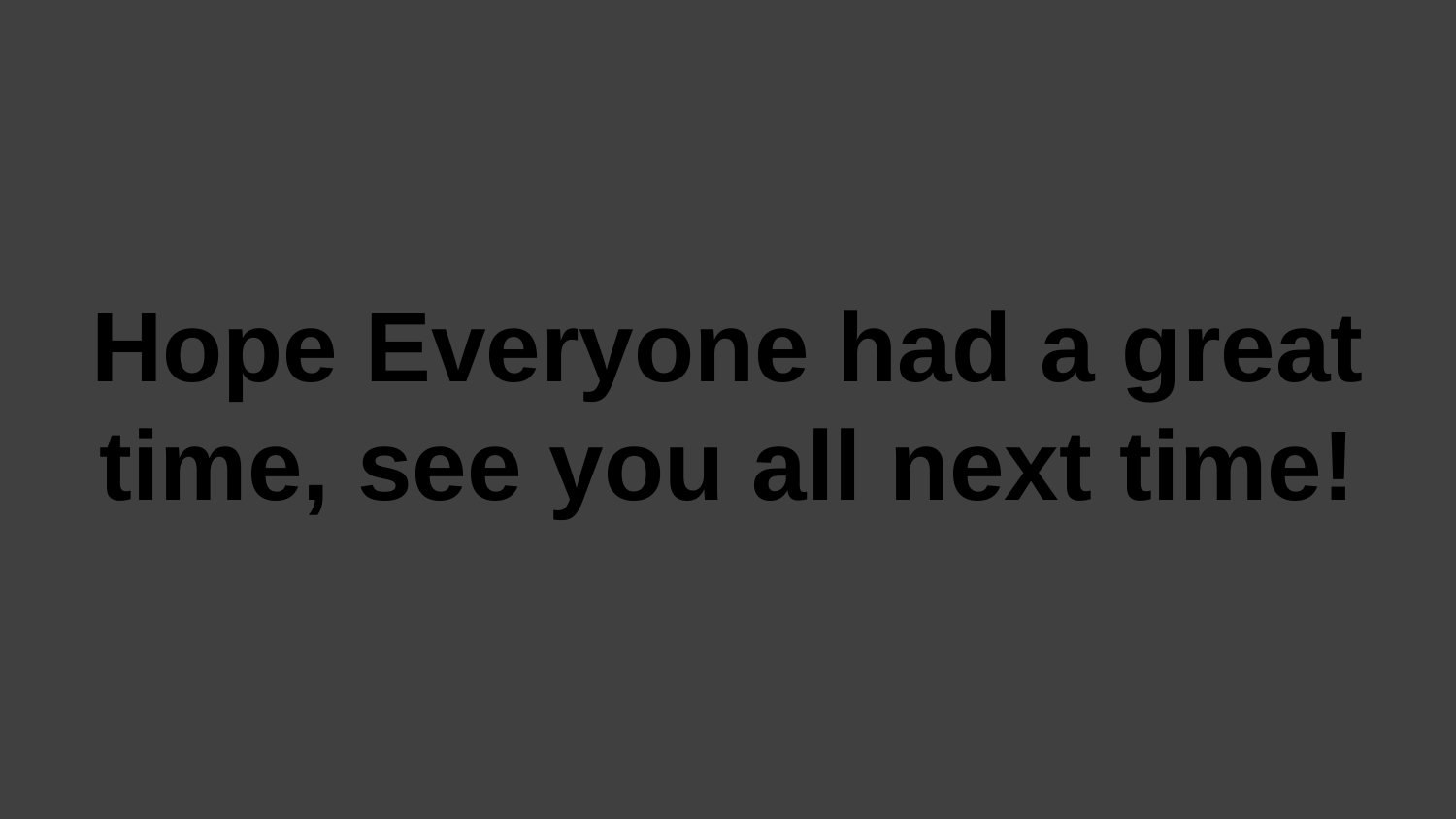

# Hope Everyone had a great time, see you all next time!